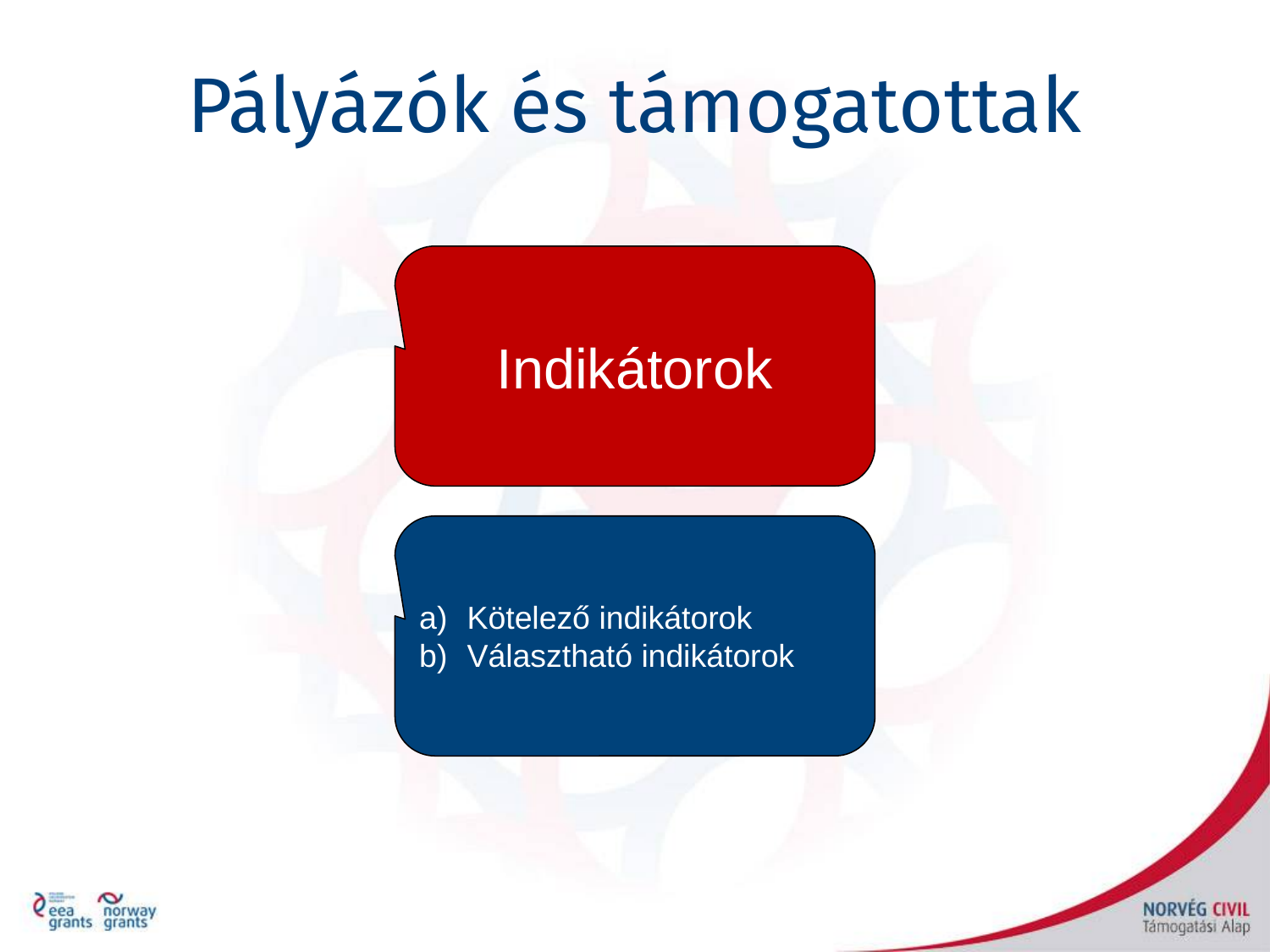

Pályázók és támogatottak
Indikátorok
Kötelező indikátorok
Választható indikátorok